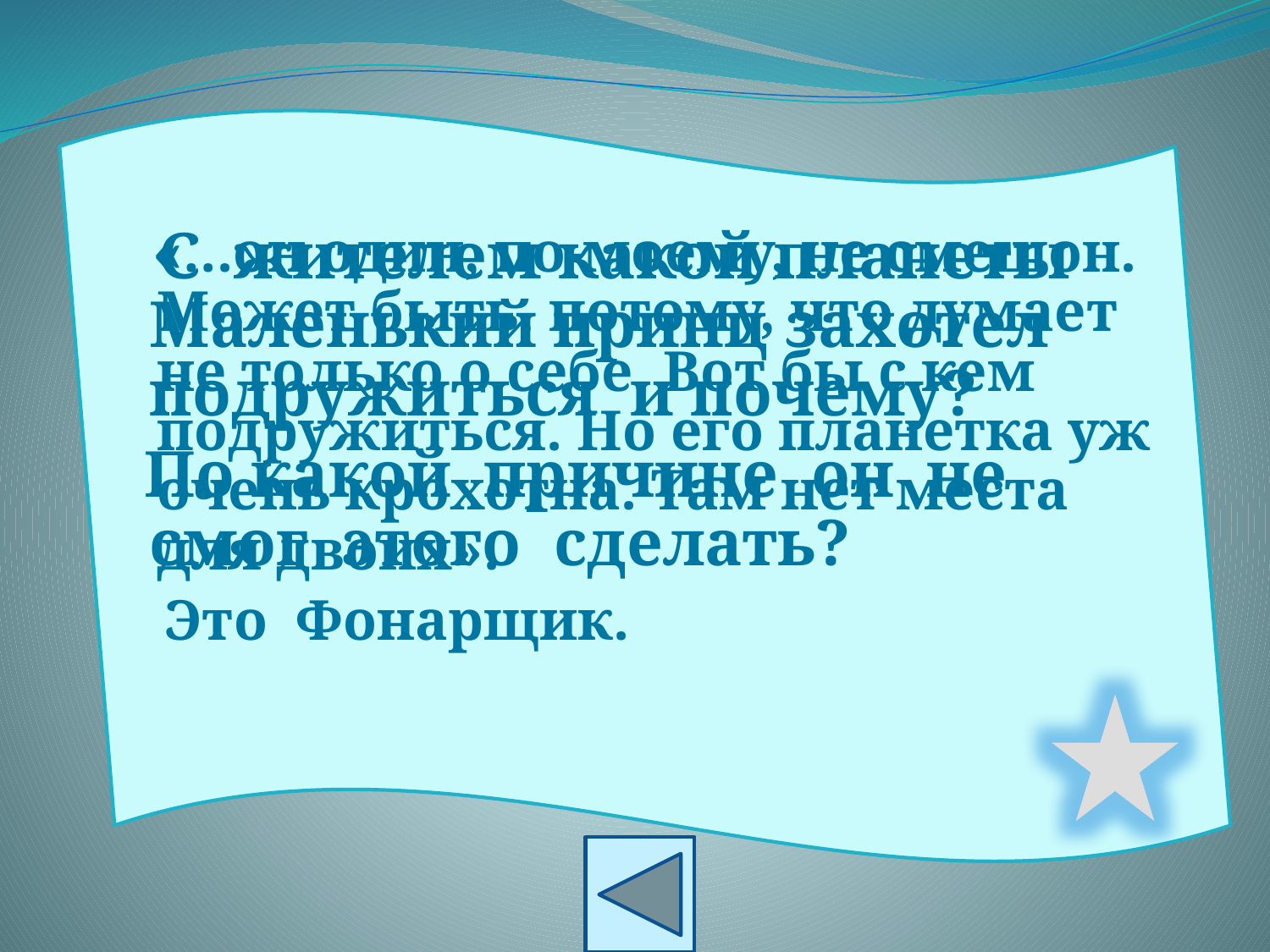

С  жителем какой планеты Маленький принц захотел подружиться  и почему?
  По какой  причине  он  не  смог  этого  сделать?

   «…он один, по-моему, не смешон. Может быть, потому, что думает не только о себе. Вот бы с кем подружиться. Но его планетка уж очень крохотна. Там нет места для двоих».
   Это  Фонарщик.